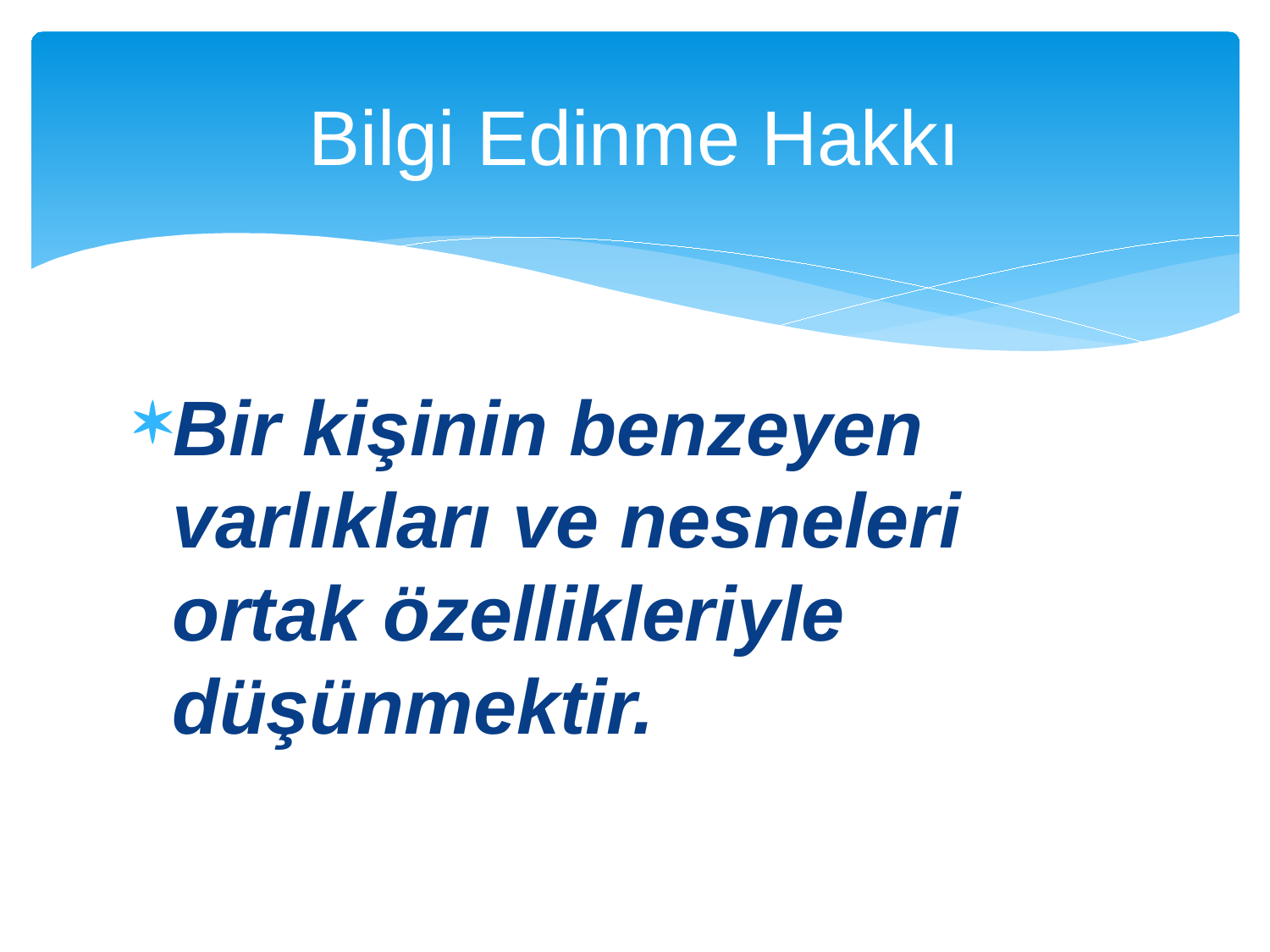

# Bilgi Edinme Hakkı
Bir kişinin benzeyen varlıkları ve nesneleri ortak özellikleriyle düşünmektir.